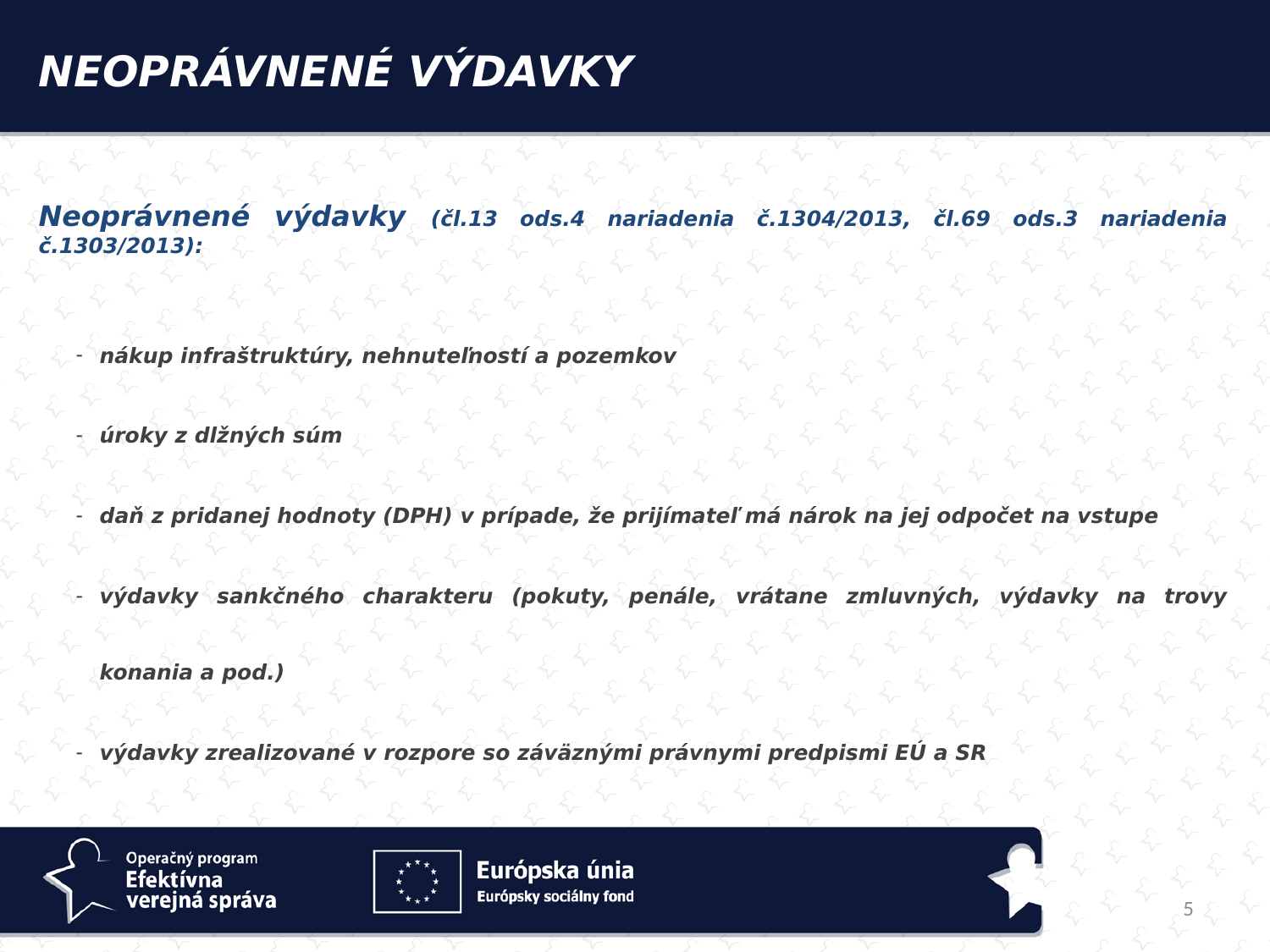

Neoprávnené výdavky
Neoprávnené výdavky (čl.13 ods.4 nariadenia č.1304/2013, čl.69 ods.3 nariadenia č.1303/2013):

nákup infraštruktúry, nehnuteľností a pozemkov
úroky z dlžných súm
daň z pridanej hodnoty (DPH) v prípade, že prijímateľ má nárok na jej odpočet na vstupe
výdavky sankčného charakteru (pokuty, penále, vrátane zmluvných, výdavky na trovy konania a pod.)
výdavky zrealizované v rozpore so záväznými právnymi predpismi EÚ a SR

5